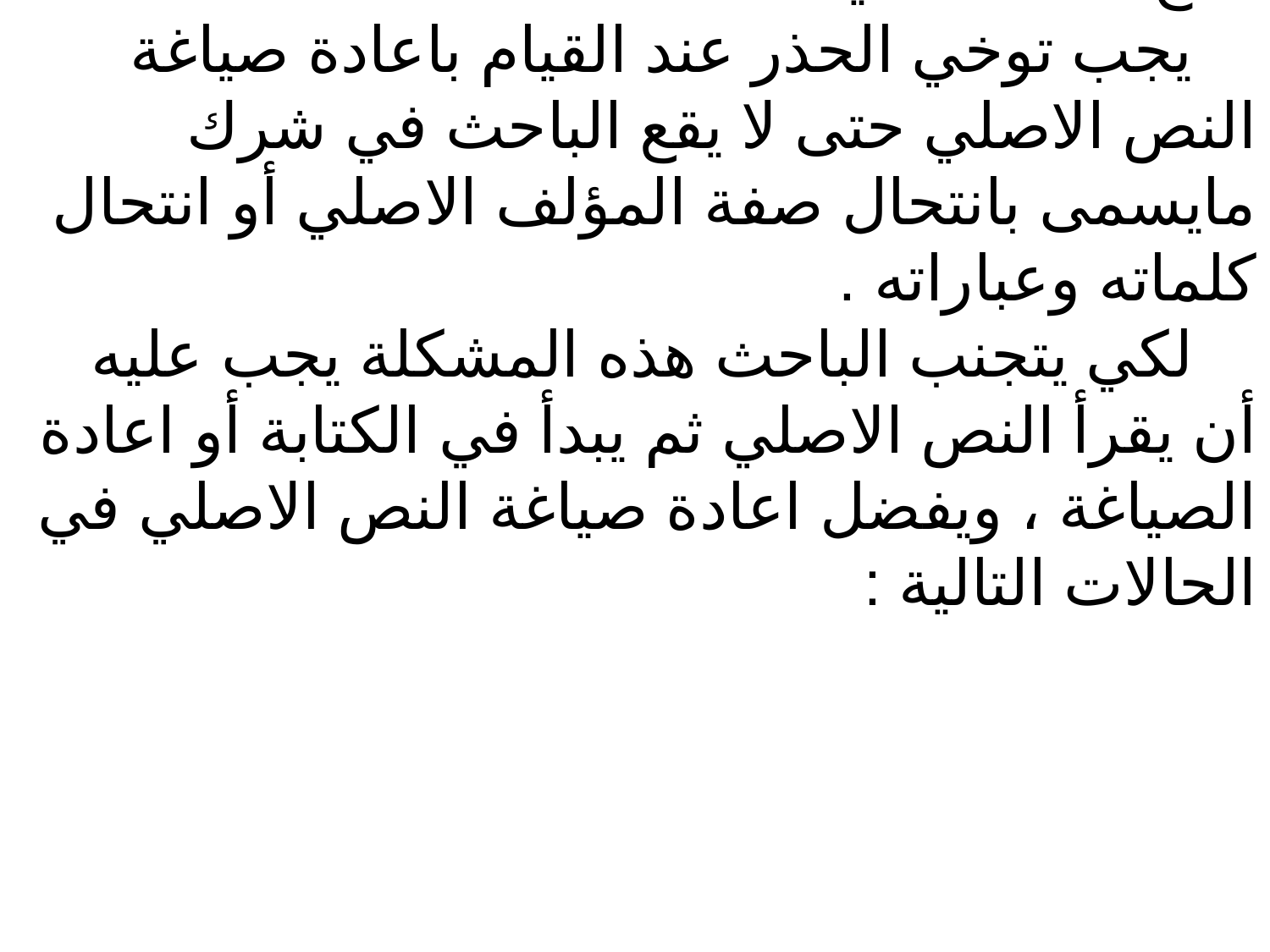

ج- اعادة الصياغة :
يجب توخي الحذر عند القيام باعادة صياغة النص الاصلي حتى لا يقع الباحث في شرك مايسمى بانتحال صفة المؤلف الاصلي أو انتحال كلماته وعباراته .
لكي يتجنب الباحث هذه المشكلة يجب عليه أن يقرأ النص الاصلي ثم يبدأ في الكتابة أو اعادة الصياغة ، ويفضل اعادة صياغة النص الاصلي في الحالات التالية :